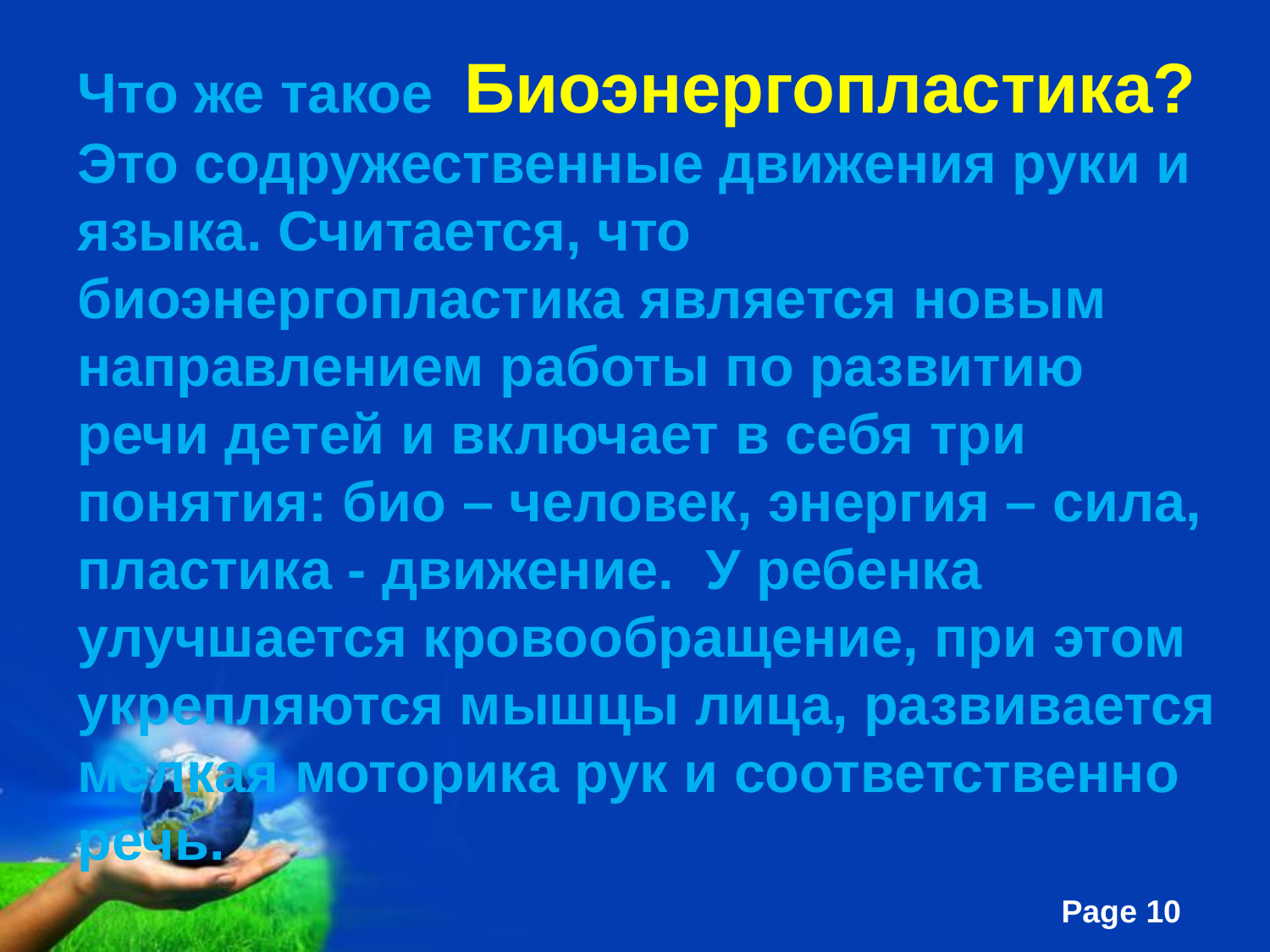

Что же такое  Биоэнергопластика?
Это содружественные движения руки и языка. Считается, что биоэнергопластика является новым направлением работы по развитию речи детей и включает в себя три понятия: био – человек, энергия – сила, пластика - движение.  У ребенка улучшается кровообращение, при этом укрепляются мышцы лица, развивается мелкая моторика рук и соответственно речь.